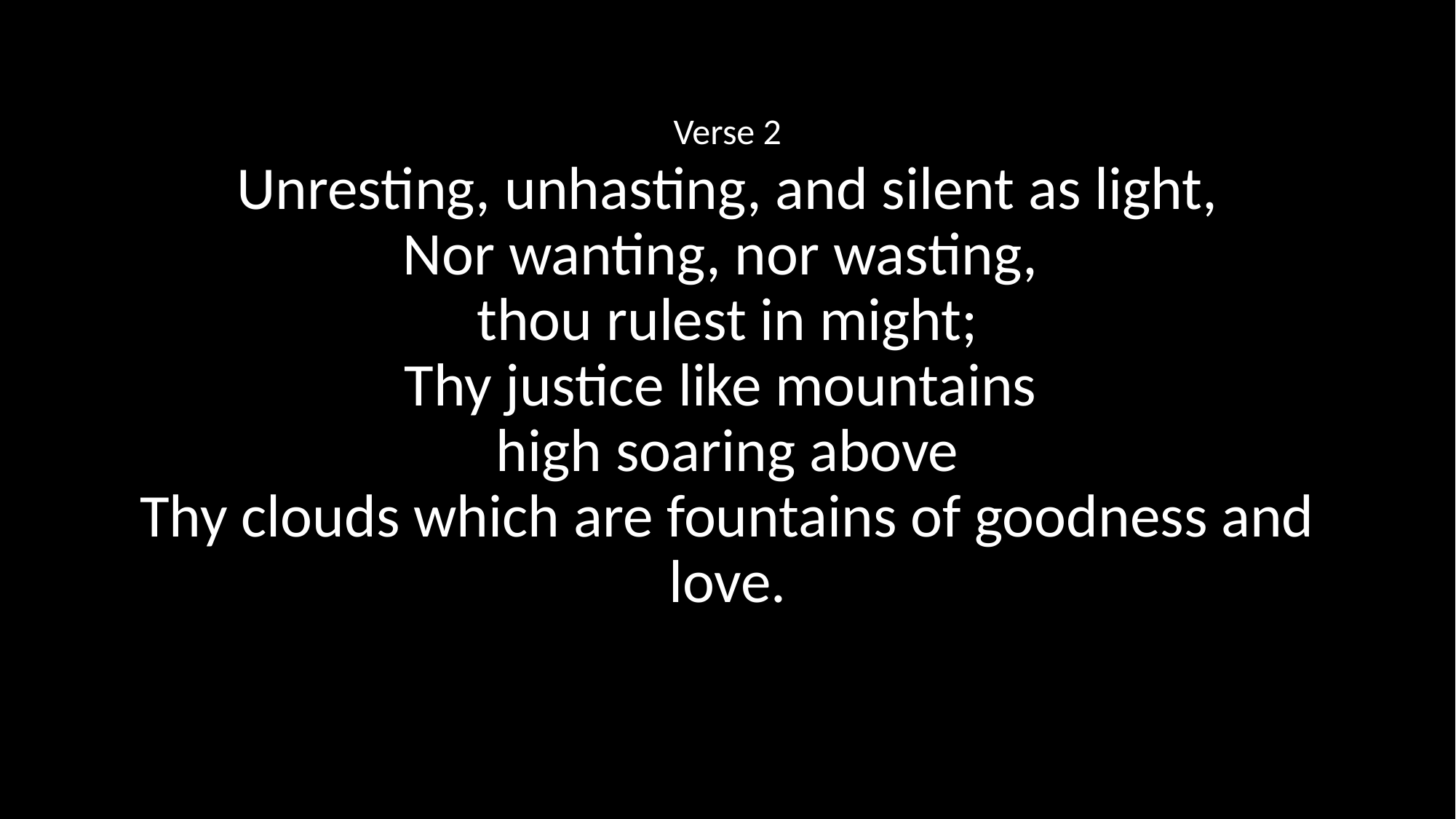

Verse 2
Unresting, unhasting, and silent as light,
Nor wanting, nor wasting,
thou rulest in might;
Thy justice like mountains
high soaring above
Thy clouds which are fountains of goodness and love.